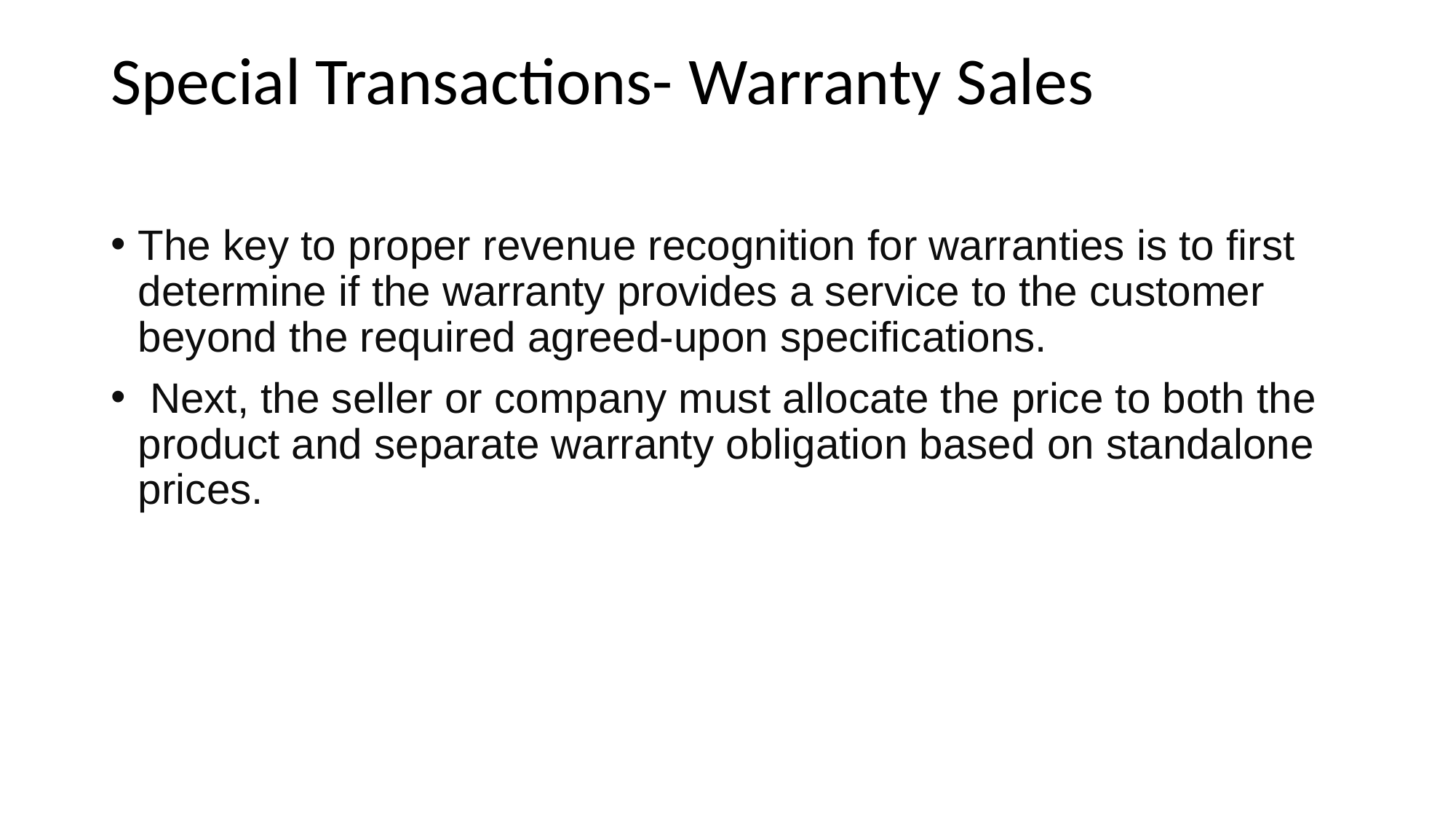

# Special Transactions- Warranty Sales
The key to proper revenue recognition for warranties is to first determine if the warranty provides a service to the customer beyond the required agreed-upon specifications.
 Next, the seller or company must allocate the price to both the product and separate warranty obligation based on standalone prices.